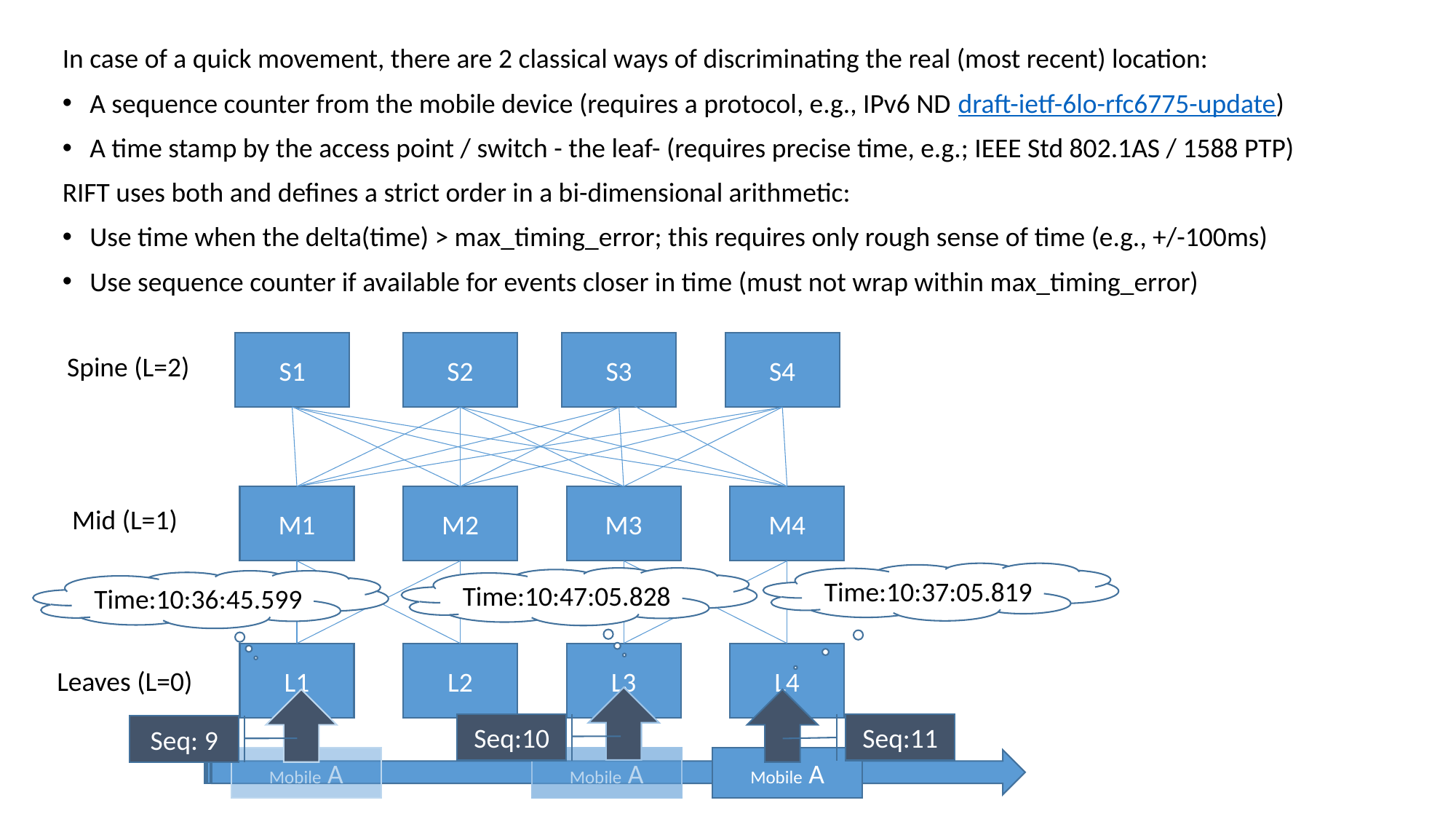

In case of a quick movement, there are 2 classical ways of discriminating the real (most recent) location:
A sequence counter from the mobile device (requires a protocol, e.g., IPv6 ND draft-ietf-6lo-rfc6775-update)
A time stamp by the access point / switch - the leaf- (requires precise time, e.g.; IEEE Std 802.1AS / 1588 PTP)
RIFT uses both and defines a strict order in a bi-dimensional arithmetic:
Use time when the delta(time) > max_timing_error; this requires only rough sense of time (e.g., +/-100ms)
Use sequence counter if available for events closer in time (must not wrap within max_timing_error)
S1
S2
S3
S4
Spine (L=2)
M1
M2
M3
M4
Mid (L=1)
Time:10:37:05.819
Time:10:47:05.828
Time:10:36:45.599
Flood A
L1
L2
L3
L4
Leaves (L=0)

Seq:10
Seq:11
Seq: 9
Mobile A
Mobile A
Mobile A